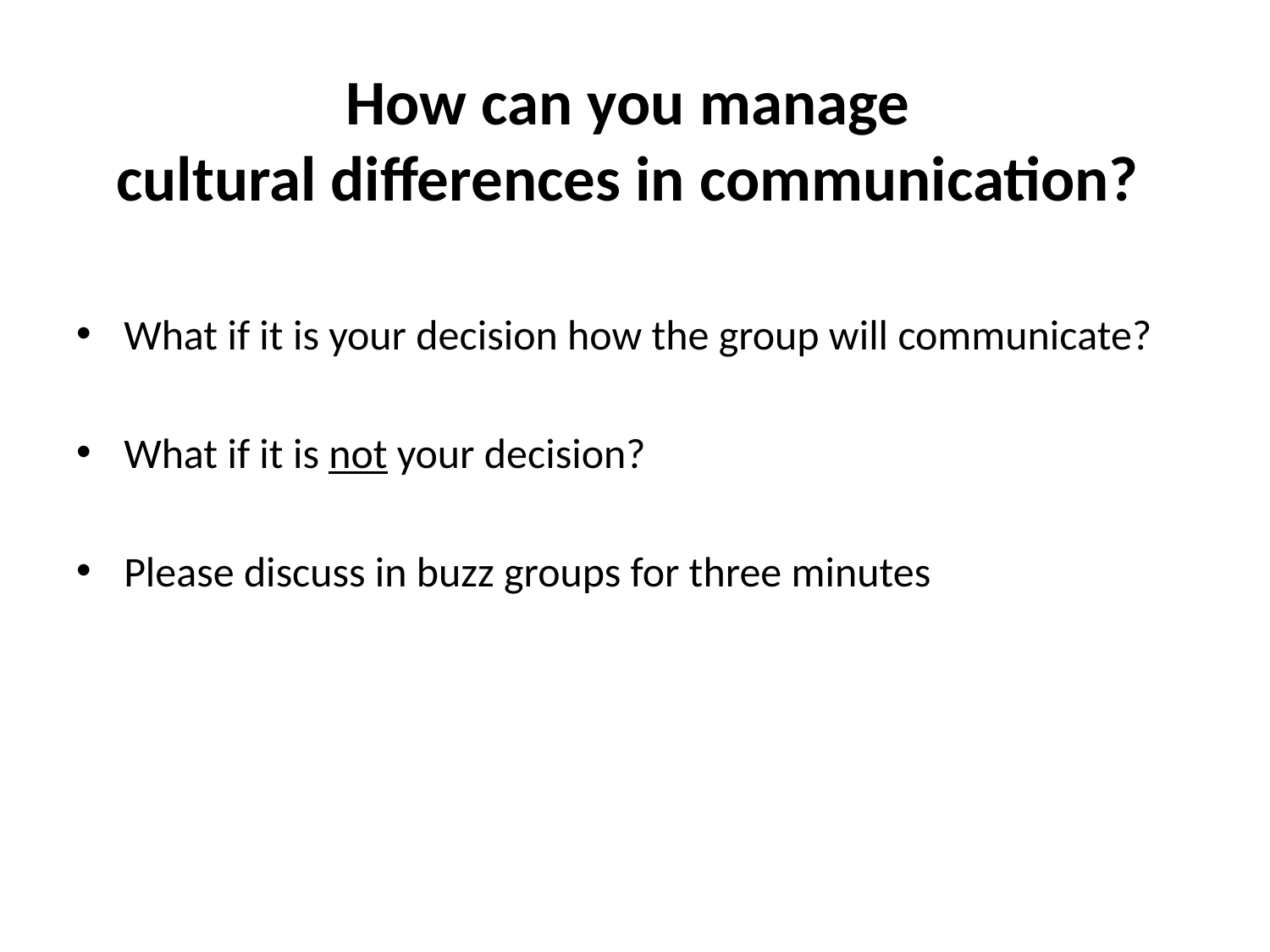

# How can you manage cultural differences in communication?

What if it is your decision how the group will communicate?

What if it is not your decision?

Please discuss in buzz groups for three minutes